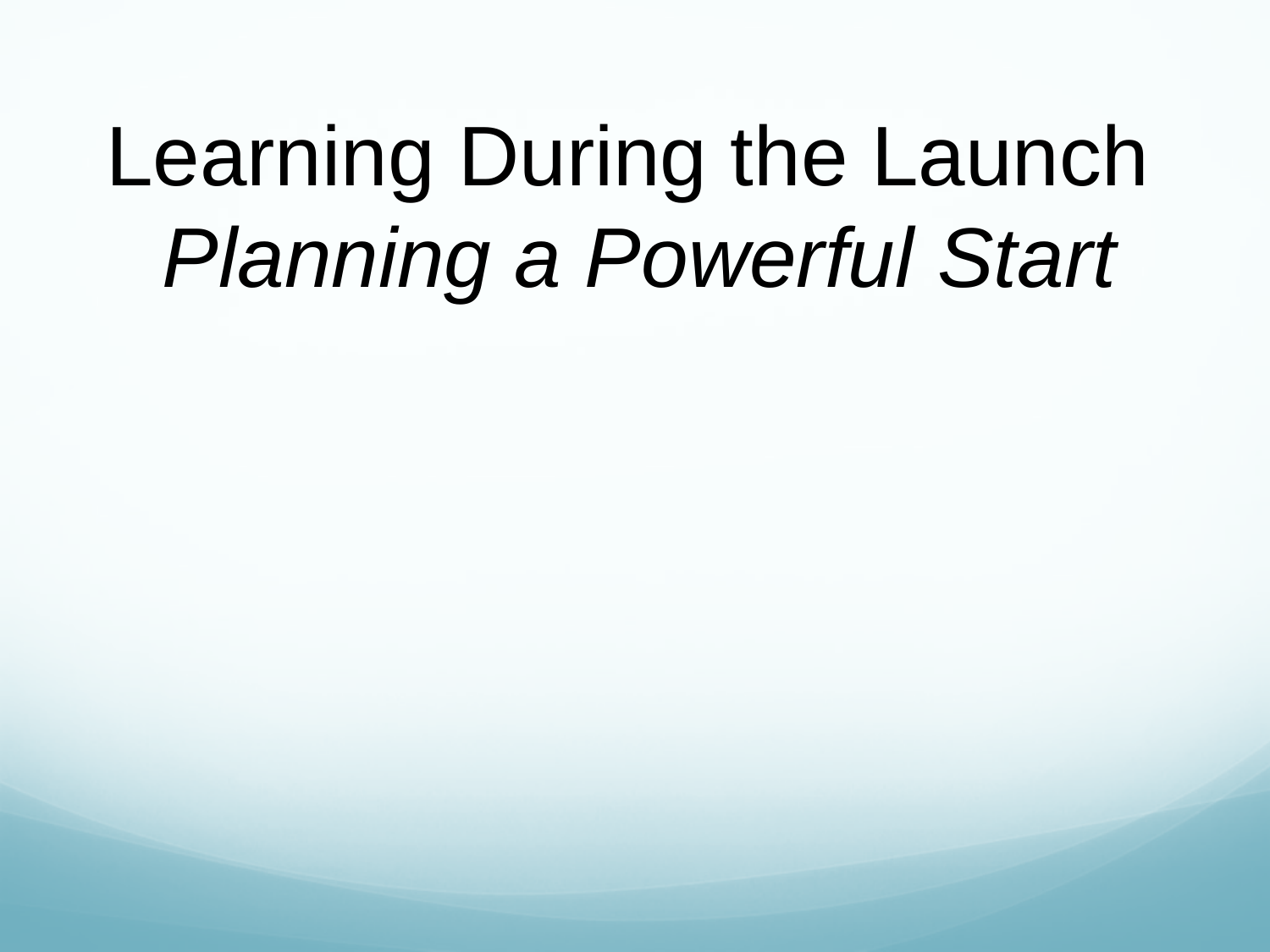

Learning During the Launch
Planning a Powerful Start